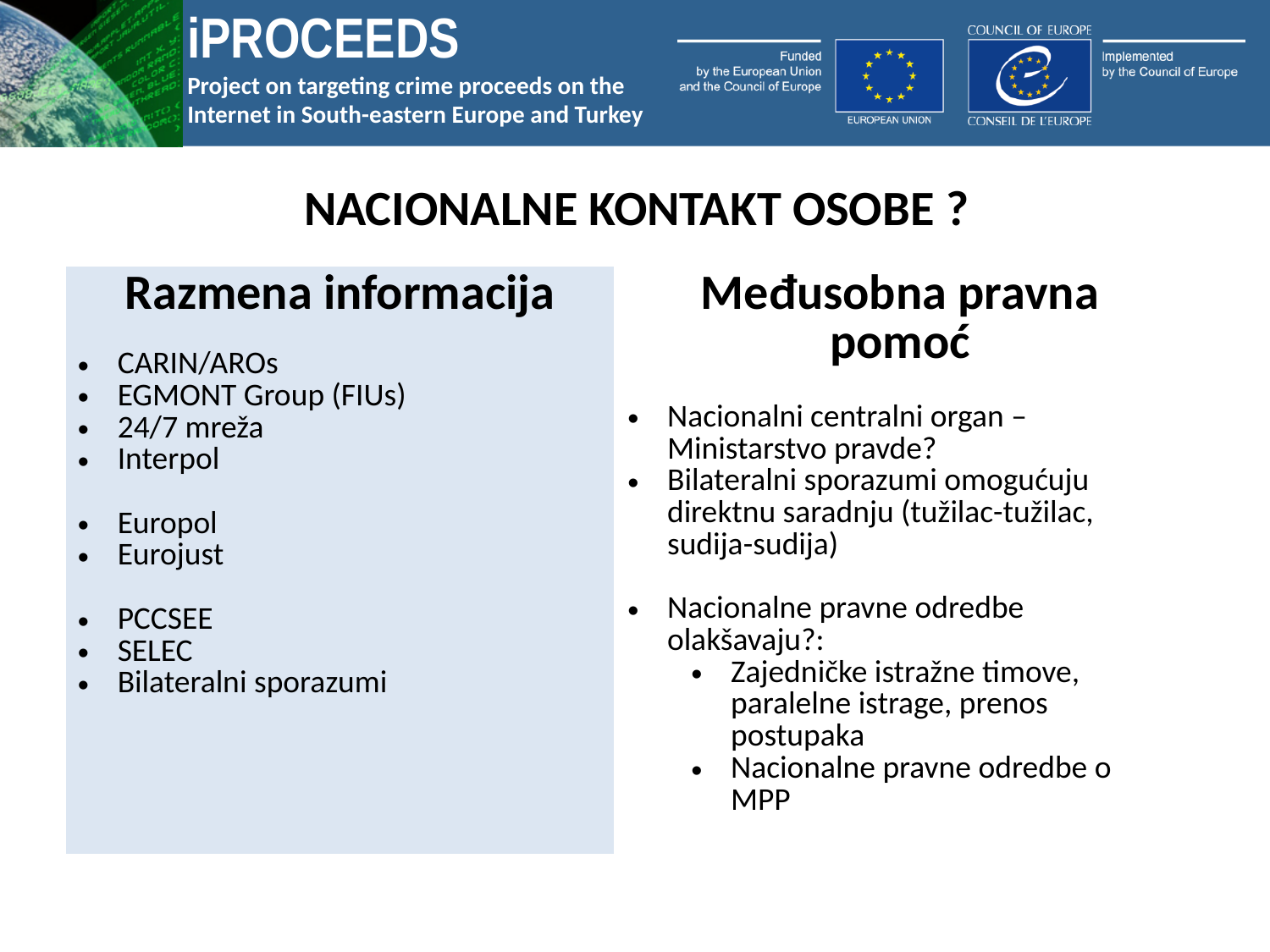

# NACIONALNE KONTAKT OSOBE ?
| Razmena informacija CARIN/AROs EGMONT Group (FIUs) 24/7 mreža Interpol Europol Eurojust PCCSEE SELEC Bilateralni sporazumi | Međusobna pravna pomoć Nacionalni centralni organ – Ministarstvo pravde? Bilateralni sporazumi omogućuju direktnu saradnju (tužilac-tužilac, sudija-sudija) Nacionalne pravne odredbe olakšavaju?: Zajedničke istražne timove, paralelne istrage, prenos postupaka Nacionalne pravne odredbe o MPP |
| --- | --- |